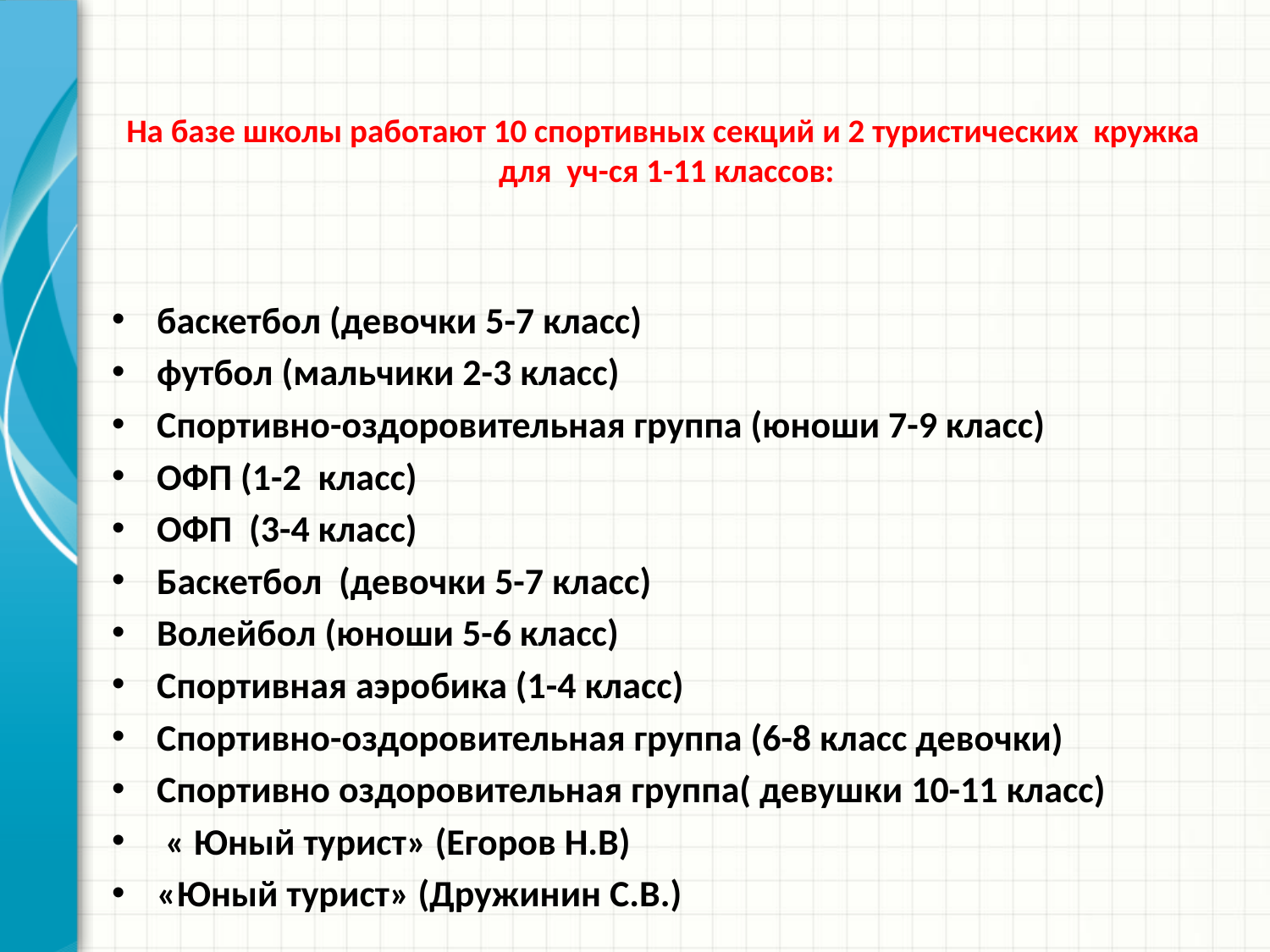

# На базе школы работают 10 спортивных секций и 2 туристических  кружка для  уч-ся 1-11 классов:

баскетбол (девочки 5-7 класс)
футбол (мальчики 2-3 класс)
Спортивно-оздоровительная группа (юноши 7-9 класс)
ОФП (1-2  класс)
ОФП  (3-4 класс)
Баскетбол  (девочки 5-7 класс)
Волейбол (юноши 5-6 класс)
Спортивная аэробика (1-4 класс)
Спортивно-оздоровительная группа (6-8 класс девочки)
Спортивно оздоровительная группа( девушки 10-11 класс)
 « Юный турист» (Егоров Н.В)
«Юный турист» (Дружинин С.В.)